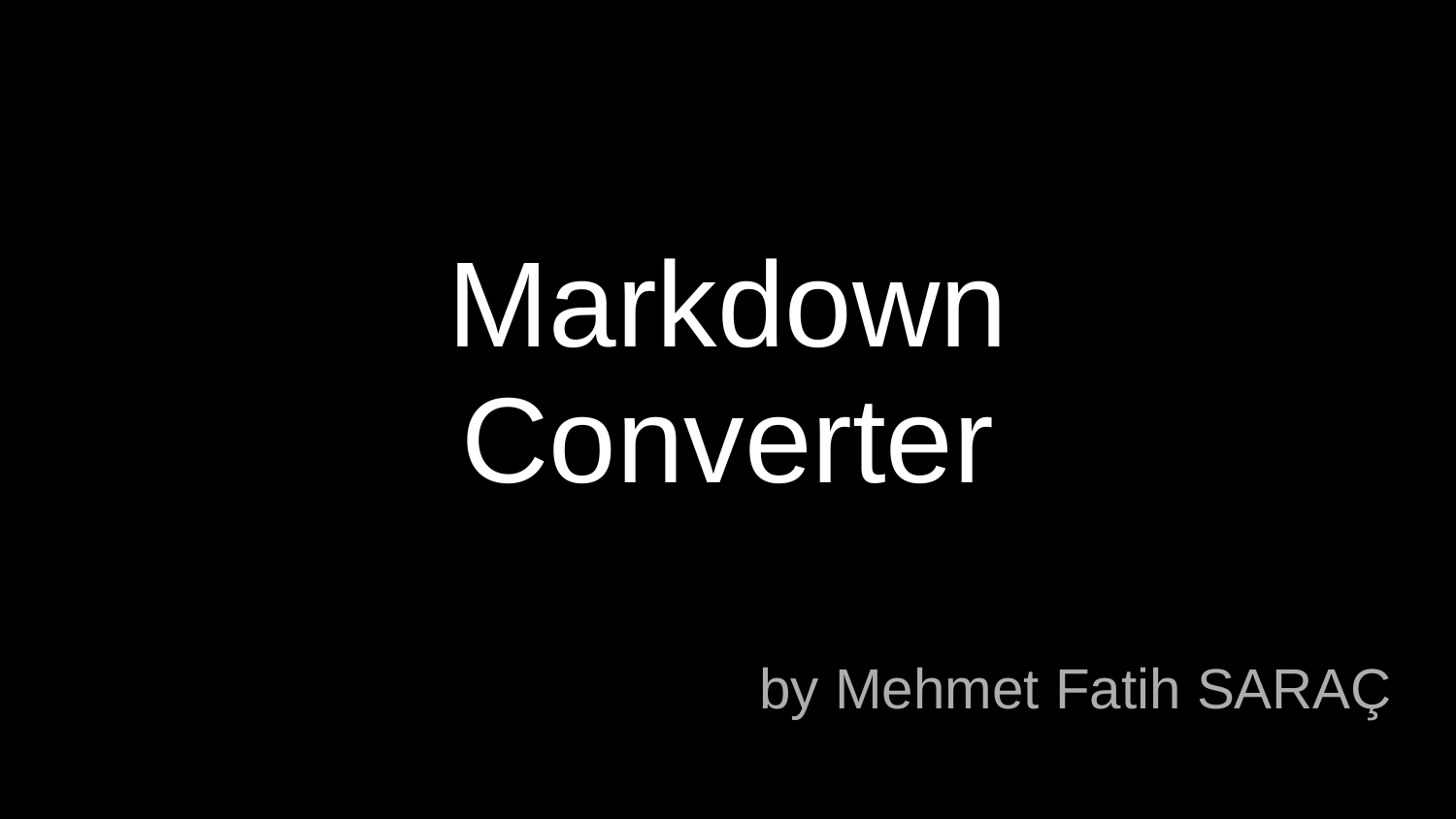

# Markdown
Converter
by Mehmet Fatih SARAÇ